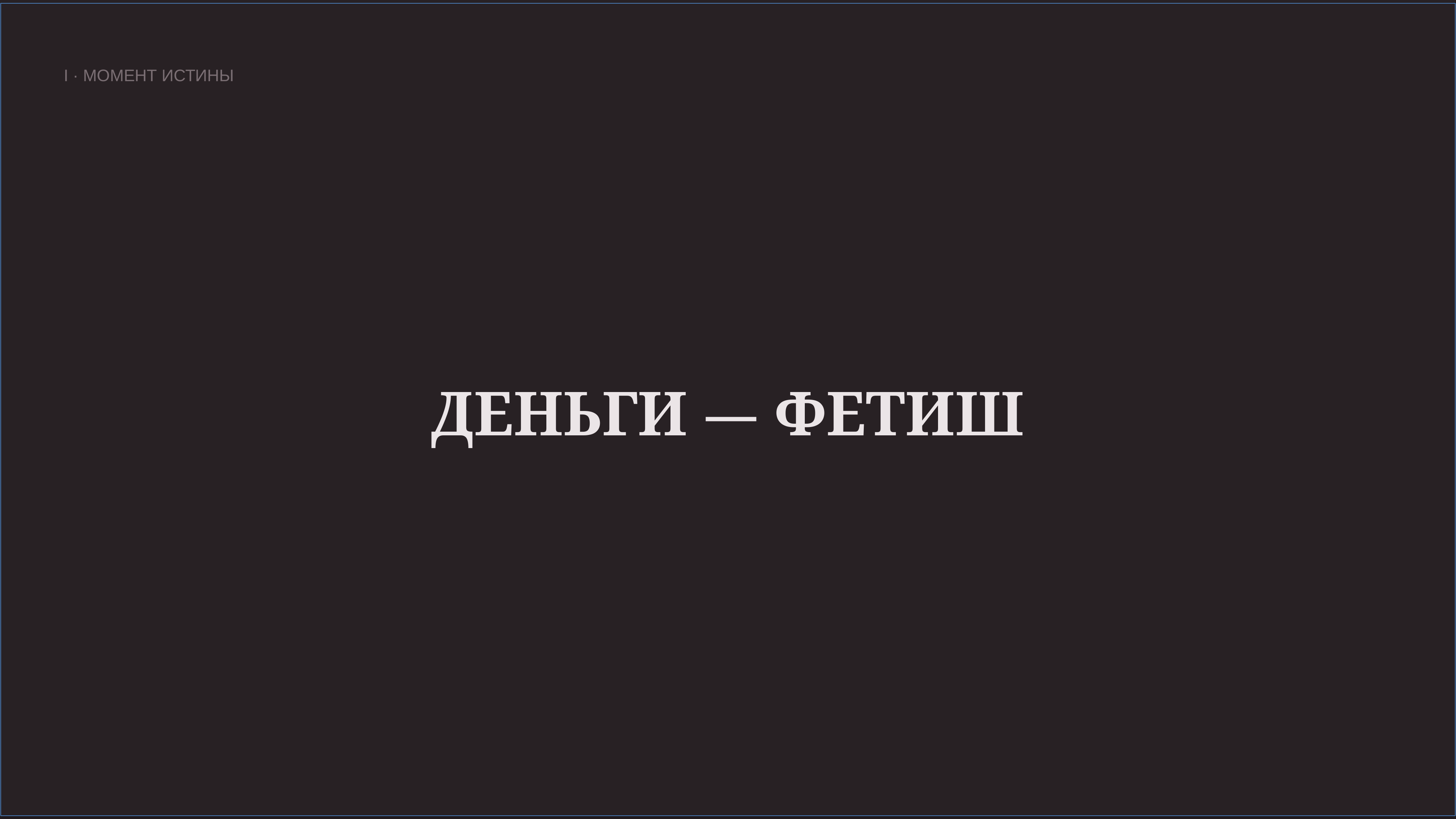

I · МОМЕНТ ИСТИНЫ
ДЕНЬГИ — ФЕТИШ